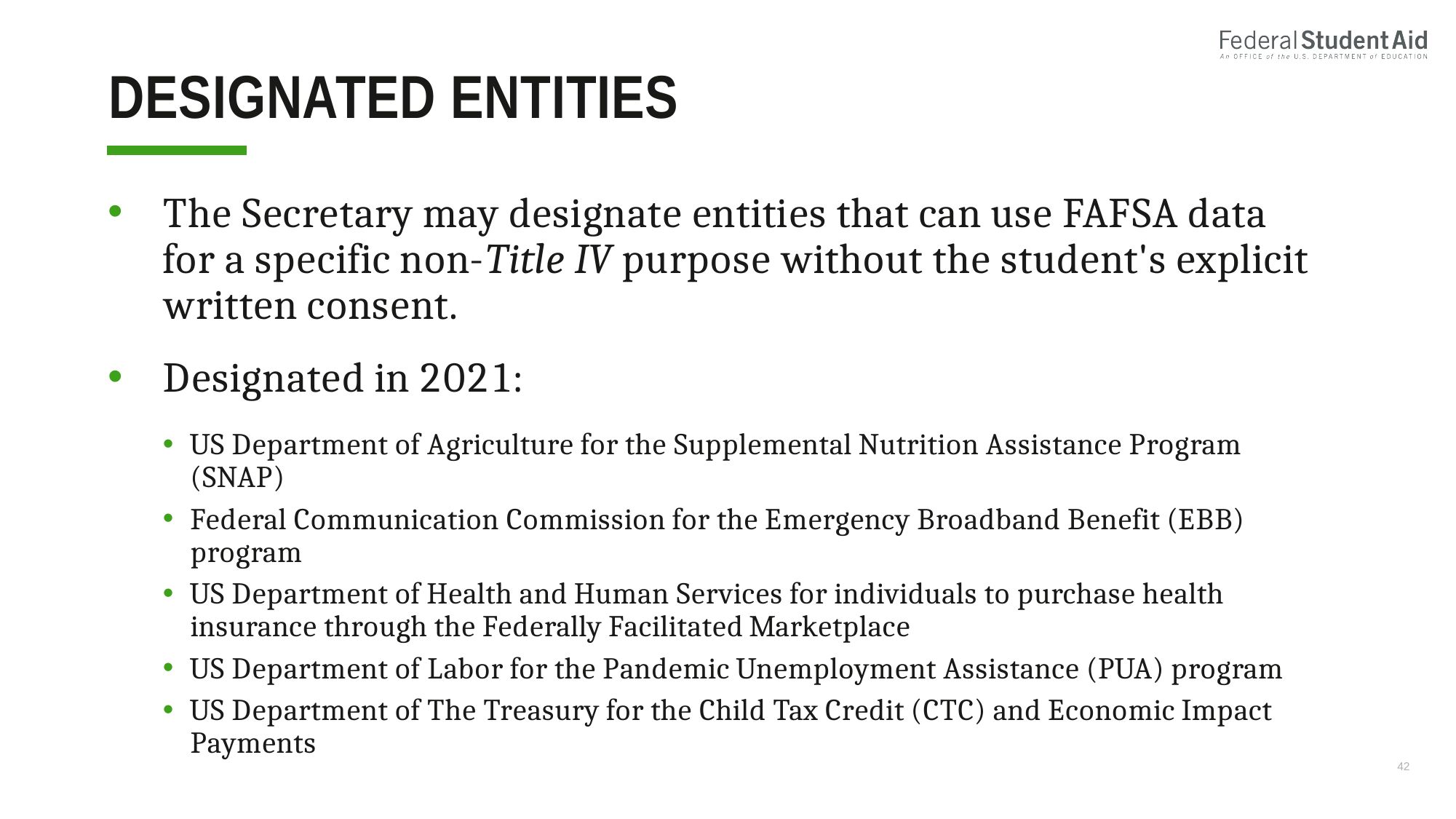

# Designated entities
The Secretary may designate entities that can use FAFSA data for a specific non-Title IV purpose without the student's explicit written consent.
Designated in 2021:
US Department of Agriculture for the Supplemental Nutrition Assistance Program (SNAP)
Federal Communication Commission for the Emergency Broadband Benefit (EBB) program
US Department of Health and Human Services for individuals to purchase health insurance through the Federally Facilitated Marketplace
US Department of Labor for the Pandemic Unemployment Assistance (PUA) program
US Department of The Treasury for the Child Tax Credit (CTC) and Economic Impact Payments

42